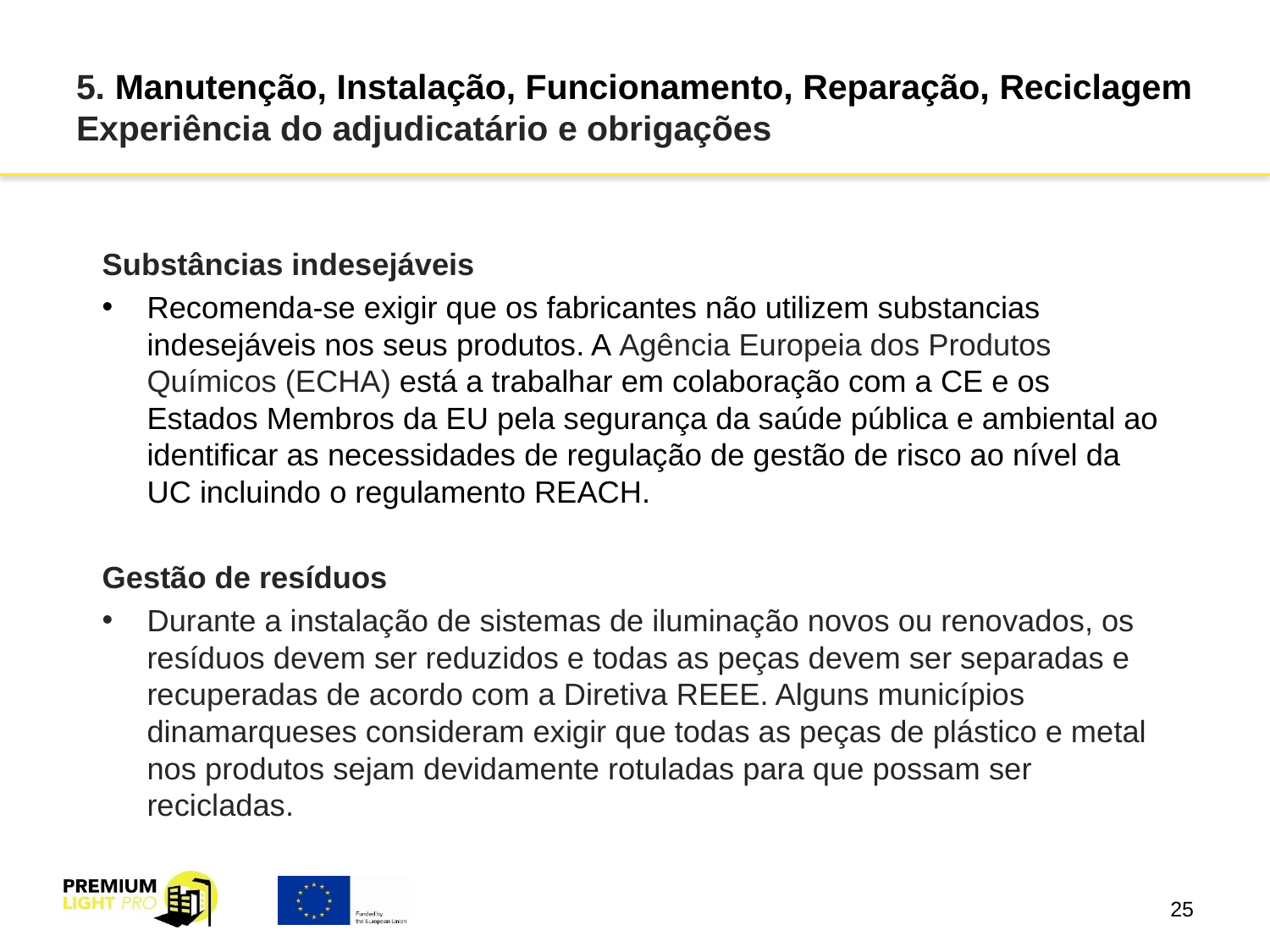

# 5. Manutenção, Instalação, Funcionamento, Reparação, Reciclagem Experiência do adjudicatário e obrigações
Substâncias indesejáveis
Recomenda-se exigir que os fabricantes não utilizem substancias indesejáveis nos seus produtos. A Agência Europeia dos Produtos Químicos (ECHA) está a trabalhar em colaboração com a CE e os Estados Membros da EU pela segurança da saúde pública e ambiental ao identificar as necessidades de regulação de gestão de risco ao nível da UC incluindo o regulamento REACH.

Gestão de resíduos
Durante a instalação de sistemas de iluminação novos ou renovados, os resíduos devem ser reduzidos e todas as peças devem ser separadas e recuperadas de acordo com a Diretiva REEE. Alguns municípios dinamarqueses consideram exigir que todas as peças de plástico e metal nos produtos sejam devidamente rotuladas para que possam ser recicladas.